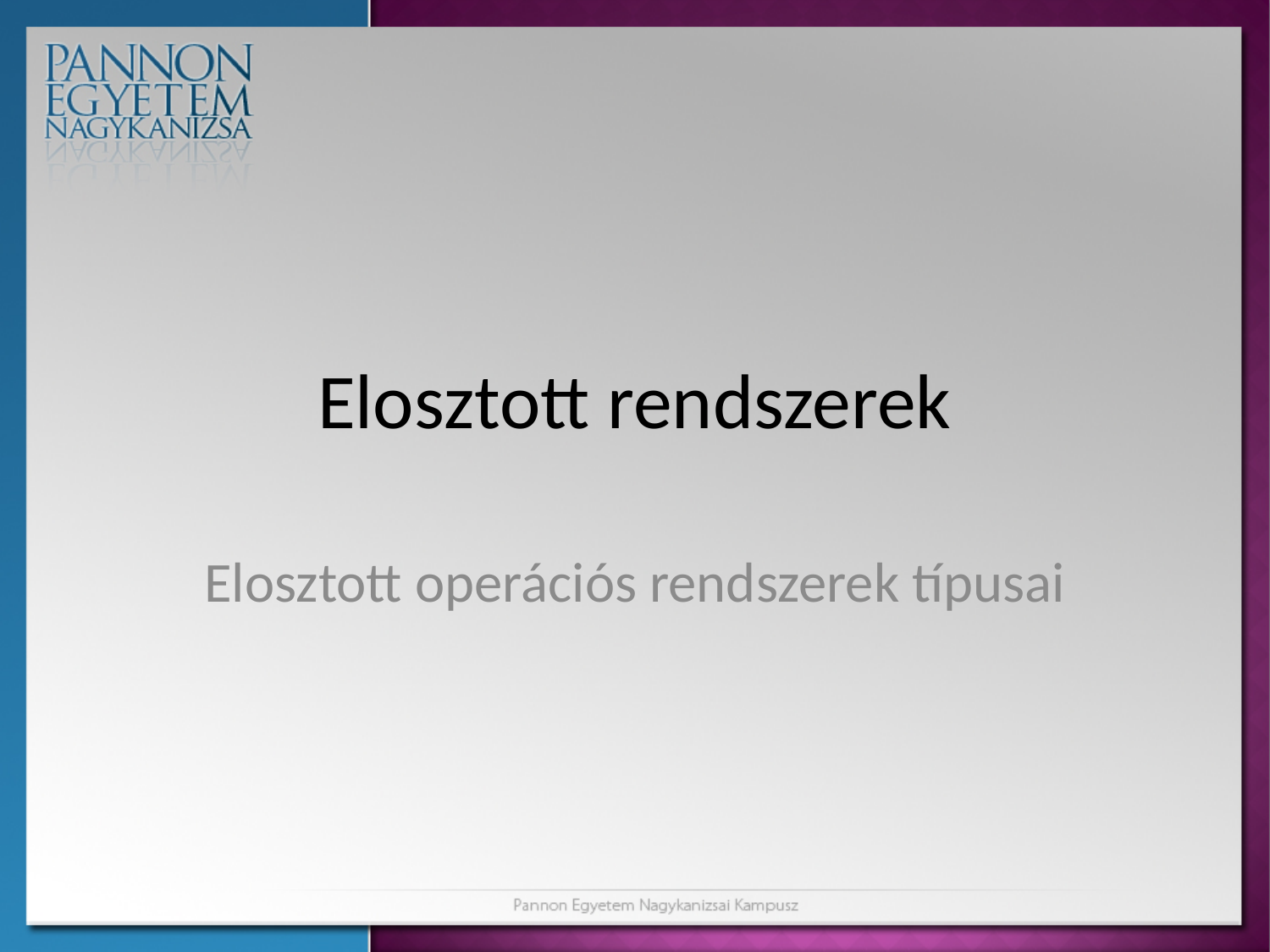

# Elosztott rendszerek
Elosztott operációs rendszerek típusai